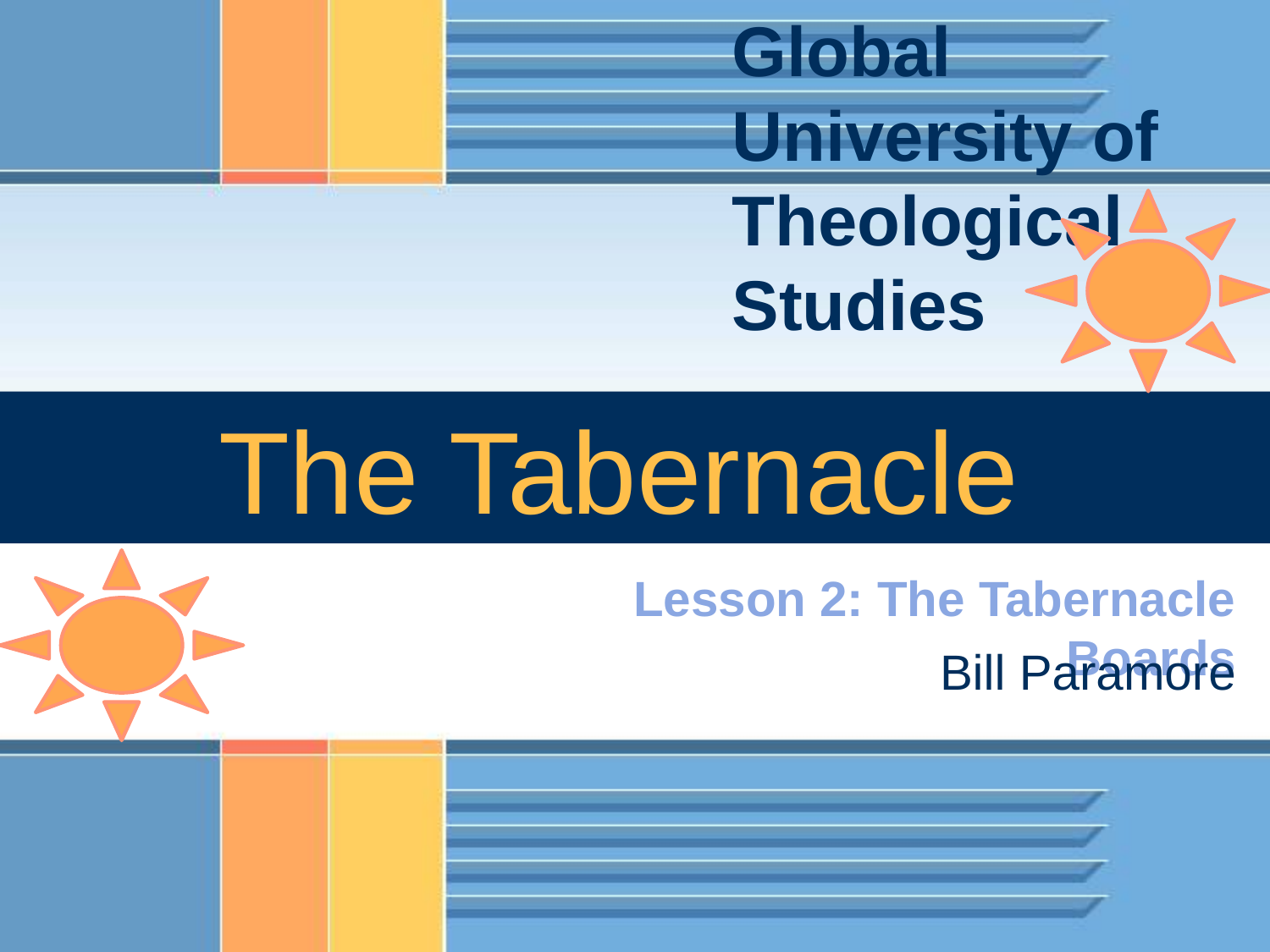

Global University of Theological Studies

The Tabernacle

Lesson 2: The Tabernacle Boards
Bill Paramore